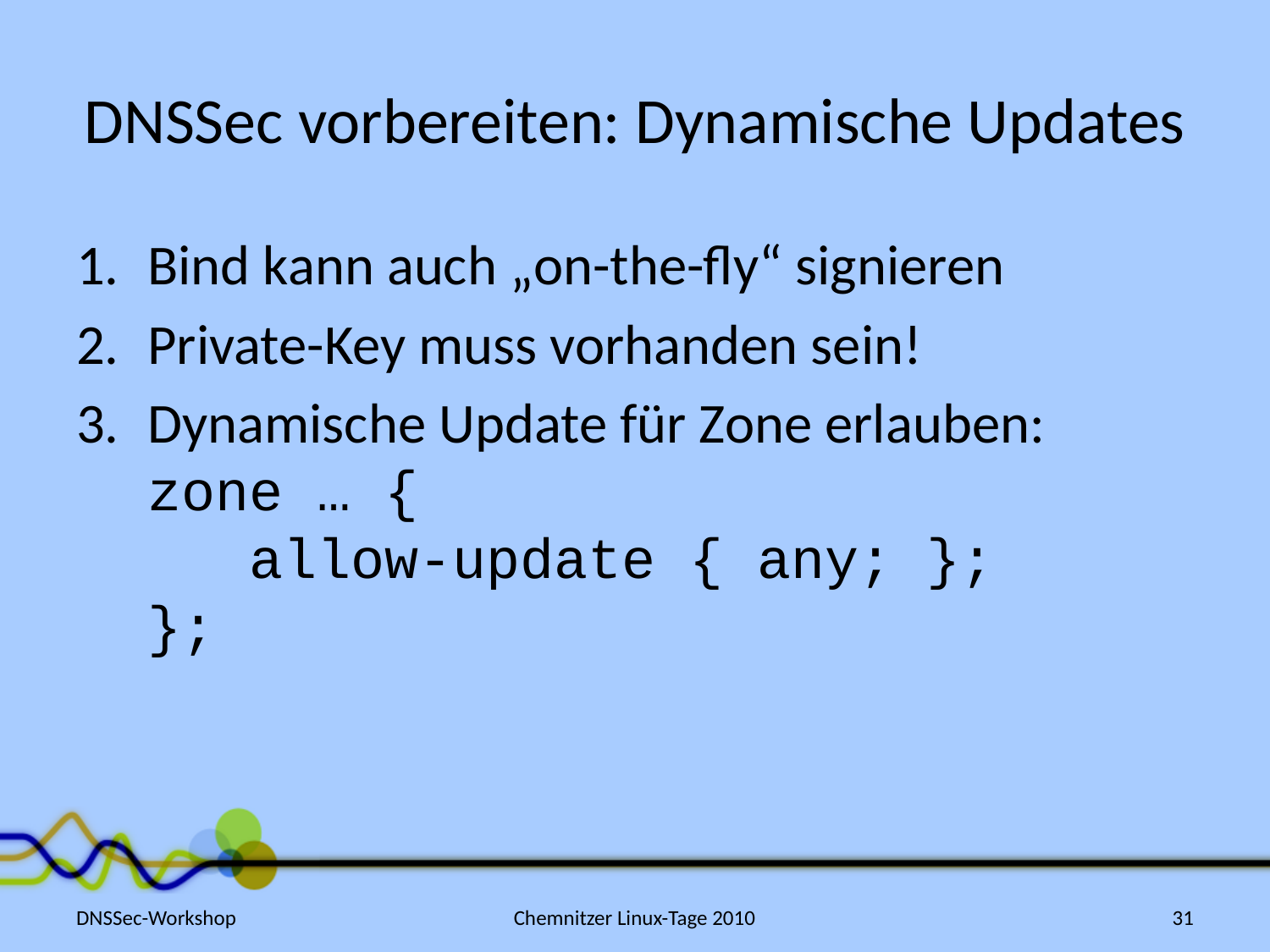

# DNSSec vorbereiten: Dynamische Updates
Bind kann auch „on-the-fly“ signieren
Private-Key muss vorhanden sein!
Dynamische Update für Zone erlauben:
zone … {
   allow-update { any; };
};

DNSSec-Workshop
Chemnitzer Linux-Tage 2010
31